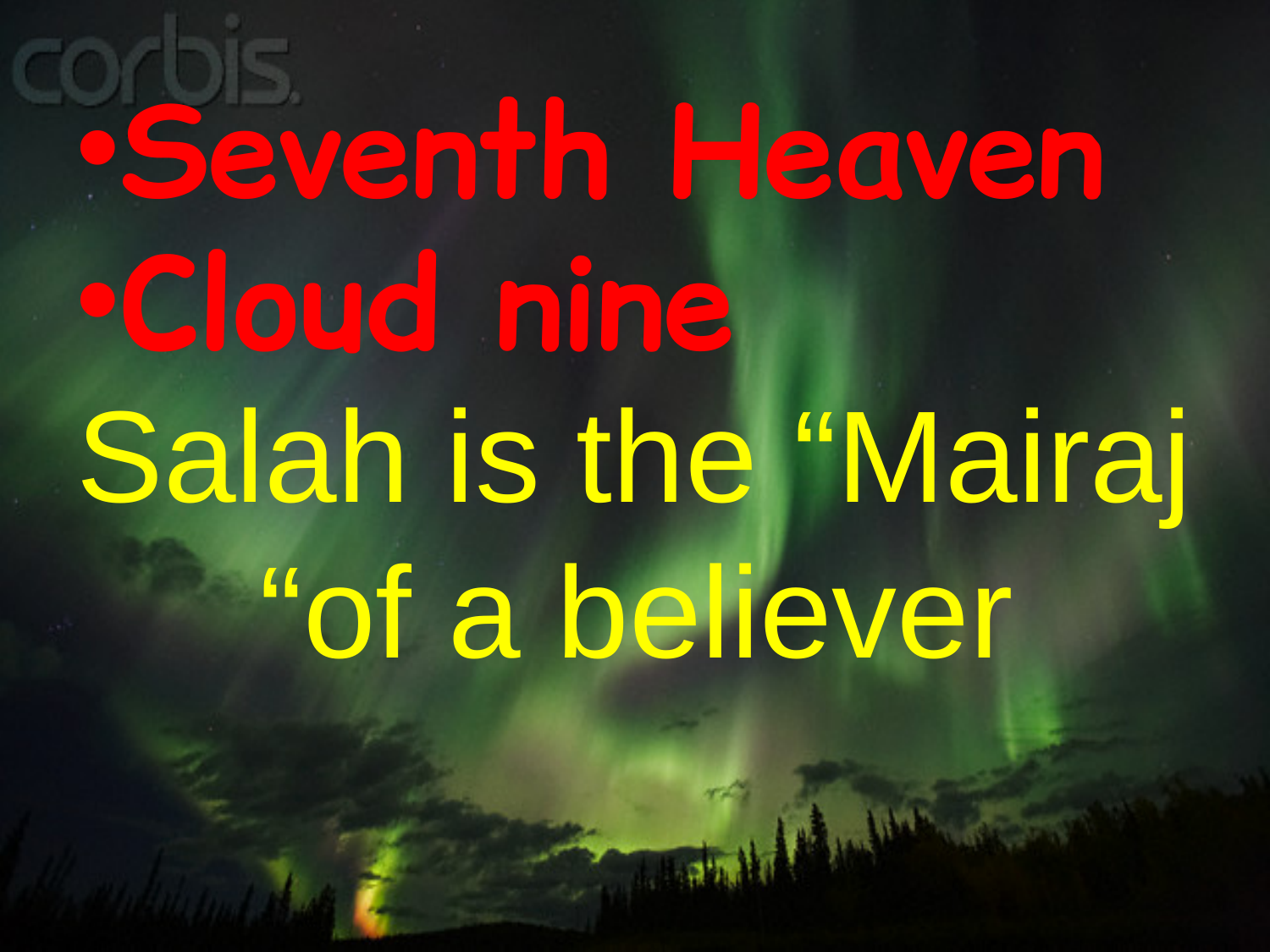

#
Seventh Heaven
Cloud nine

Salah is the “Mairaj “of a believer